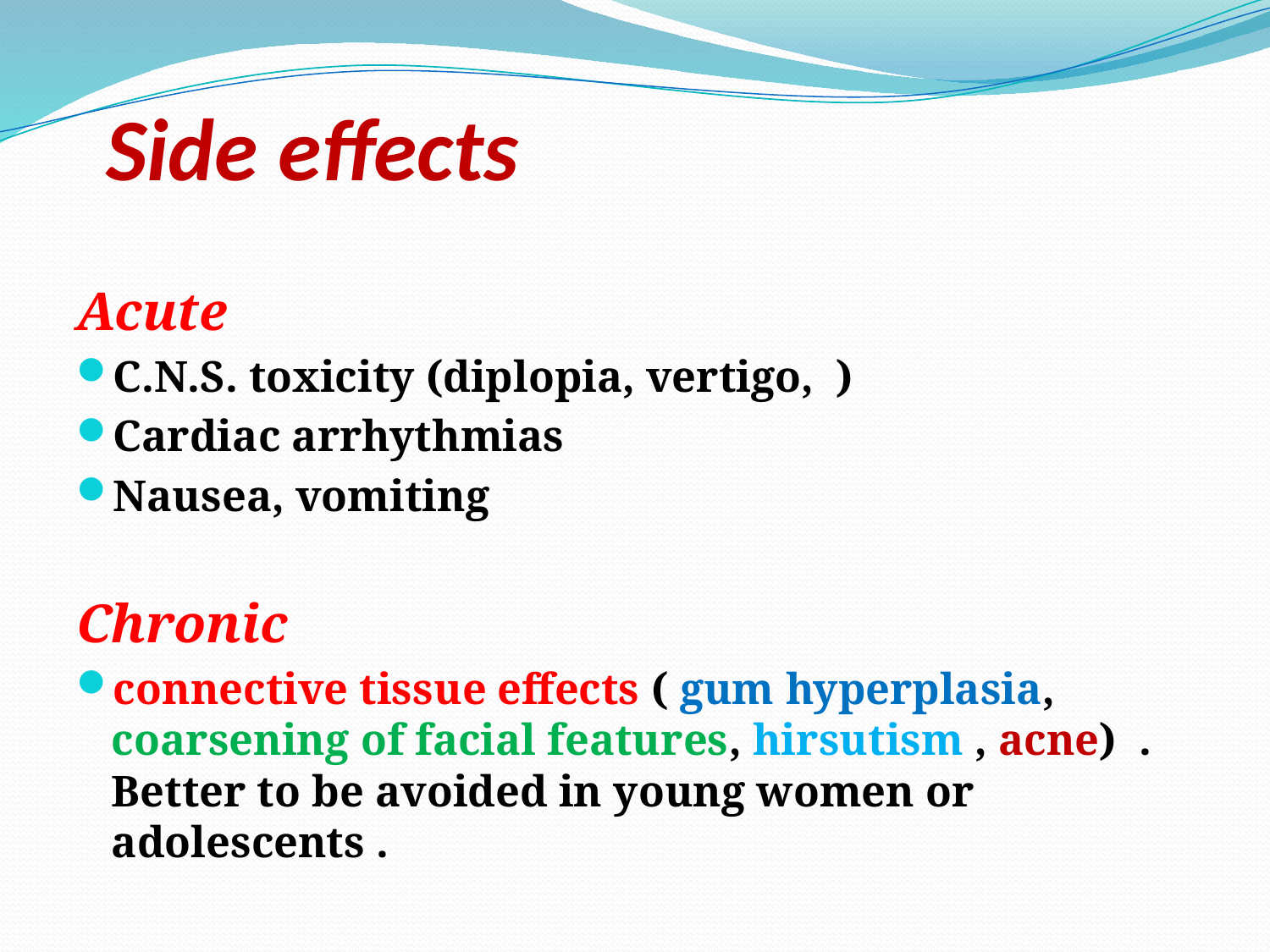

# Side effects

Acute
C.N.S. toxicity (diplopia, vertigo,  )
Cardiac arrhythmias
Nausea, vomiting

Chronic
connective tissue effects ( gum hyperplasia, coarsening of facial features, hirsutism , acne)  . Better to be avoided in young women or adolescents .